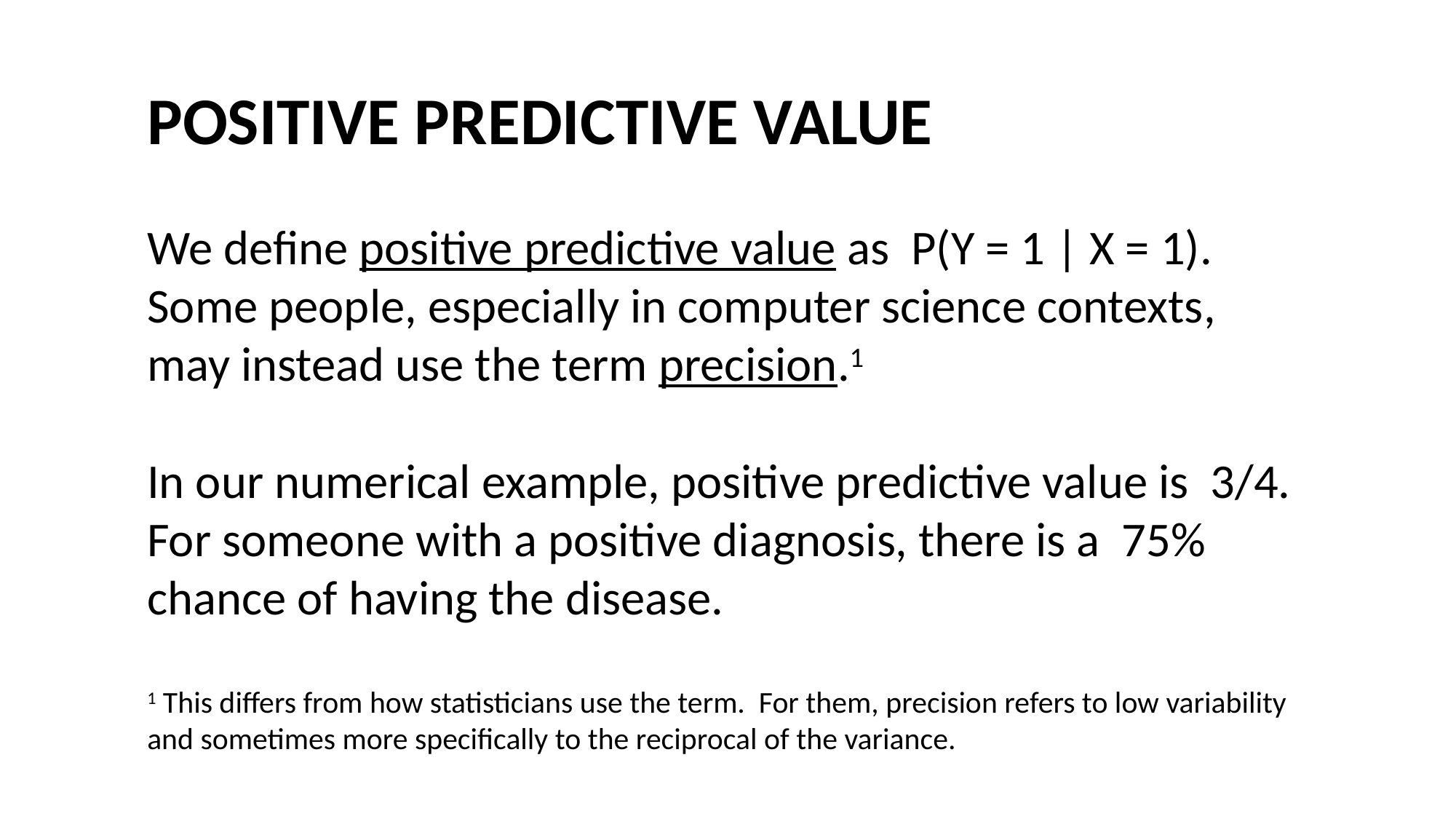

#
POSITIVE PREDICTIVE VALUE

We define positive predictive value as  P(Y = 1 | X = 1). Some people, especially in computer science contexts, may instead use the term precision.1

In our numerical example, positive predictive value is  3/4.  For someone with a positive diagnosis, there is a  75%  chance of having the disease.

1 This differs from how statisticians use the term.  For them, precision refers to low variability and sometimes more specifically to the reciprocal of the variance.